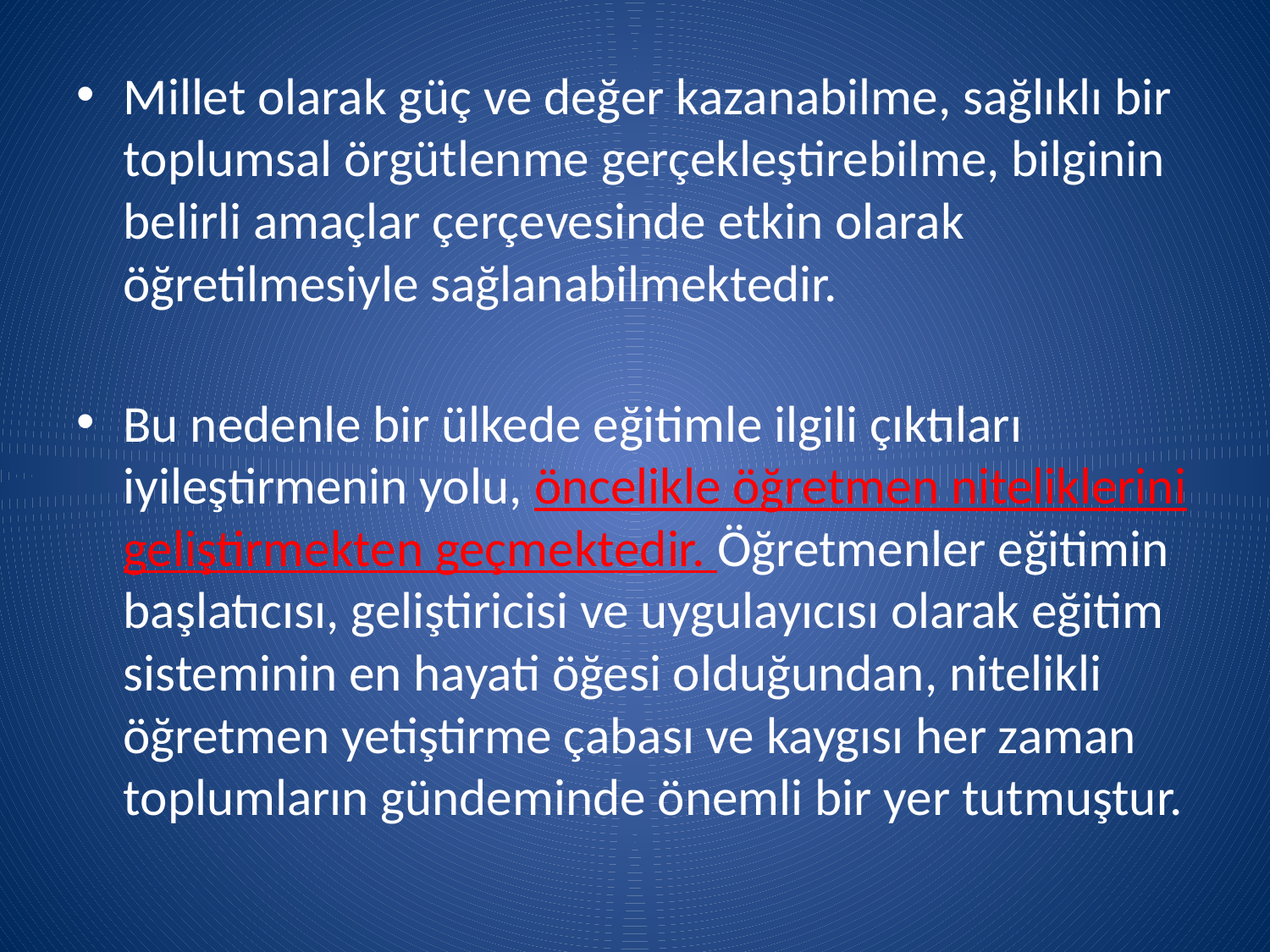

Millet olarak güç ve değer kazanabilme, sağlıklı bir toplumsal örgütlenme gerçekleştirebilme, bilginin belirli amaçlar çerçevesinde etkin olarak öğretilmesiyle sağlanabilmektedir.

Bu nedenle bir ülkede eğitimle ilgili çıktıları iyileştirmenin yolu, öncelikle öğretmen niteliklerini geliştirmekten geçmektedir. Öğretmenler eğitimin başlatıcısı, geliştiricisi ve uygulayıcısı olarak eğitim sisteminin en hayati öğesi olduğundan, nitelikli öğretmen yetiştirme çabası ve kaygısı her zaman toplumların gündeminde önemli bir yer tutmuştur.